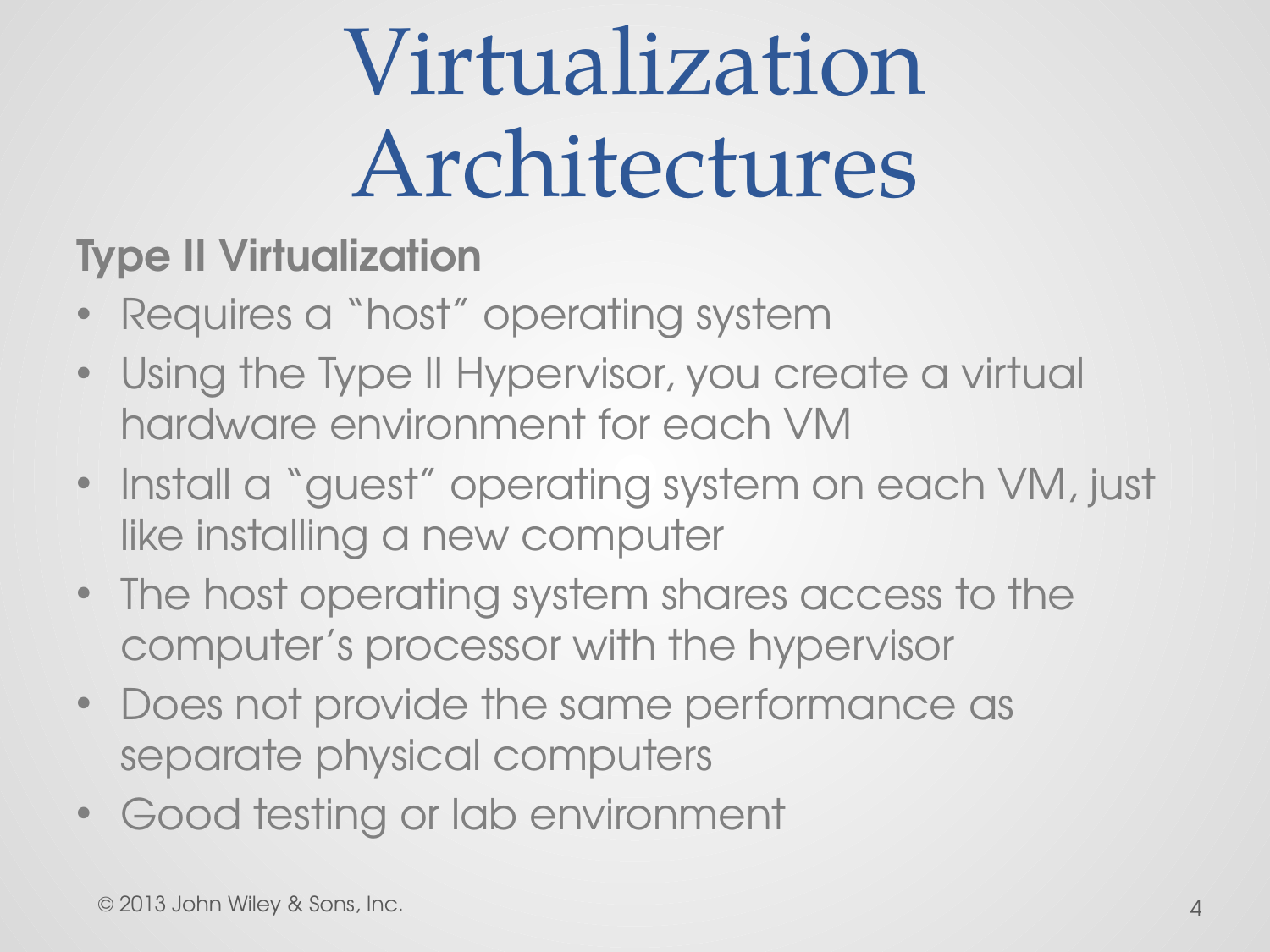

# Virtualization Architectures
Type II Virtualization
Requires a “host” operating system
Using the Type II Hypervisor, you create a virtual hardware environment for each VM
Install a “guest” operating system on each VM, just like installing a new computer
The host operating system shares access to the computer’s processor with the hypervisor
Does not provide the same performance as separate physical computers
Good testing or lab environment
© 2013 John Wiley & Sons, Inc.
4